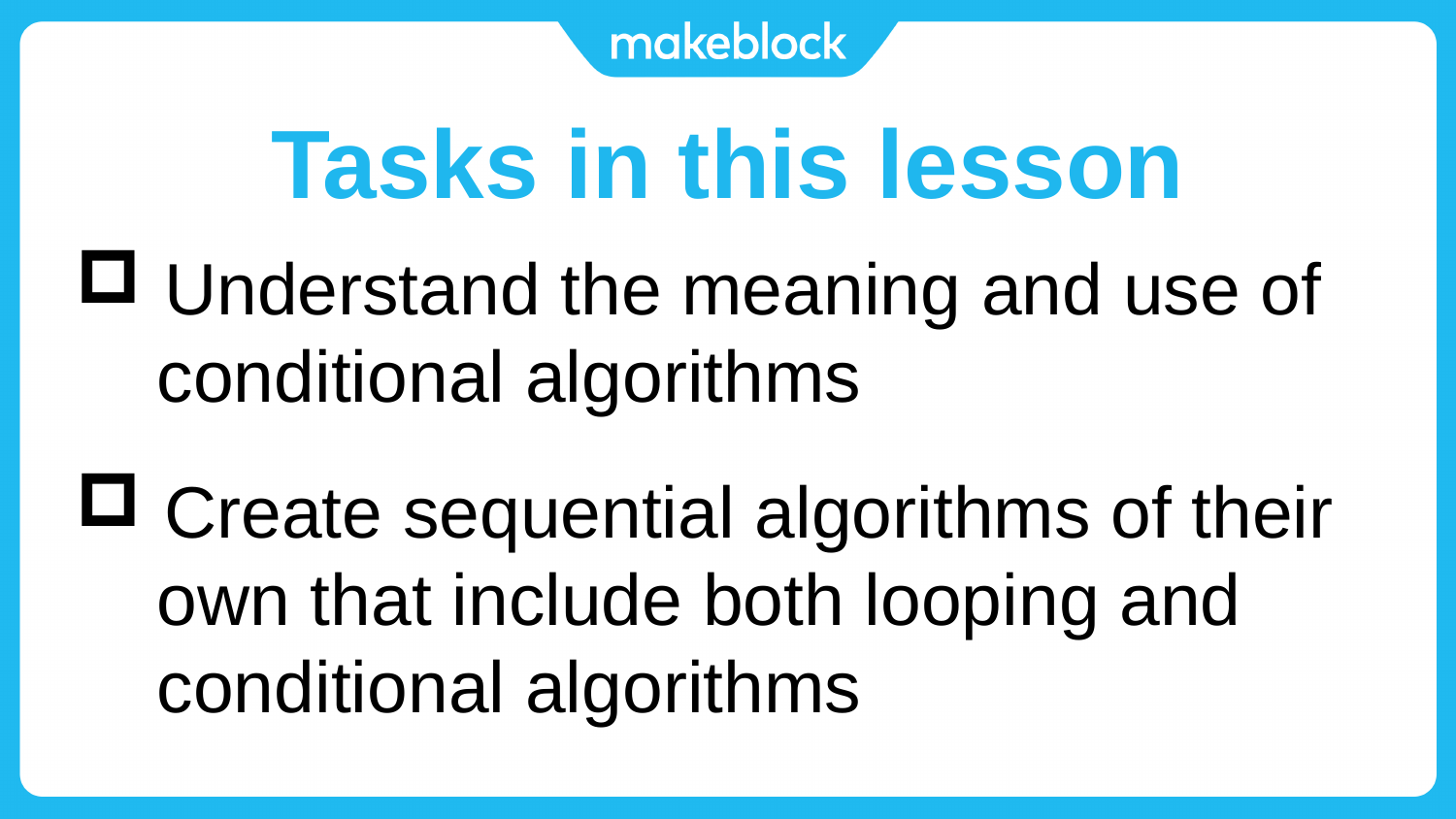

# Tasks in this lesson
 Understand the meaning and use of
 conditional algorithms
 Create sequential algorithms of their
 own that include both looping and
 conditional algorithms